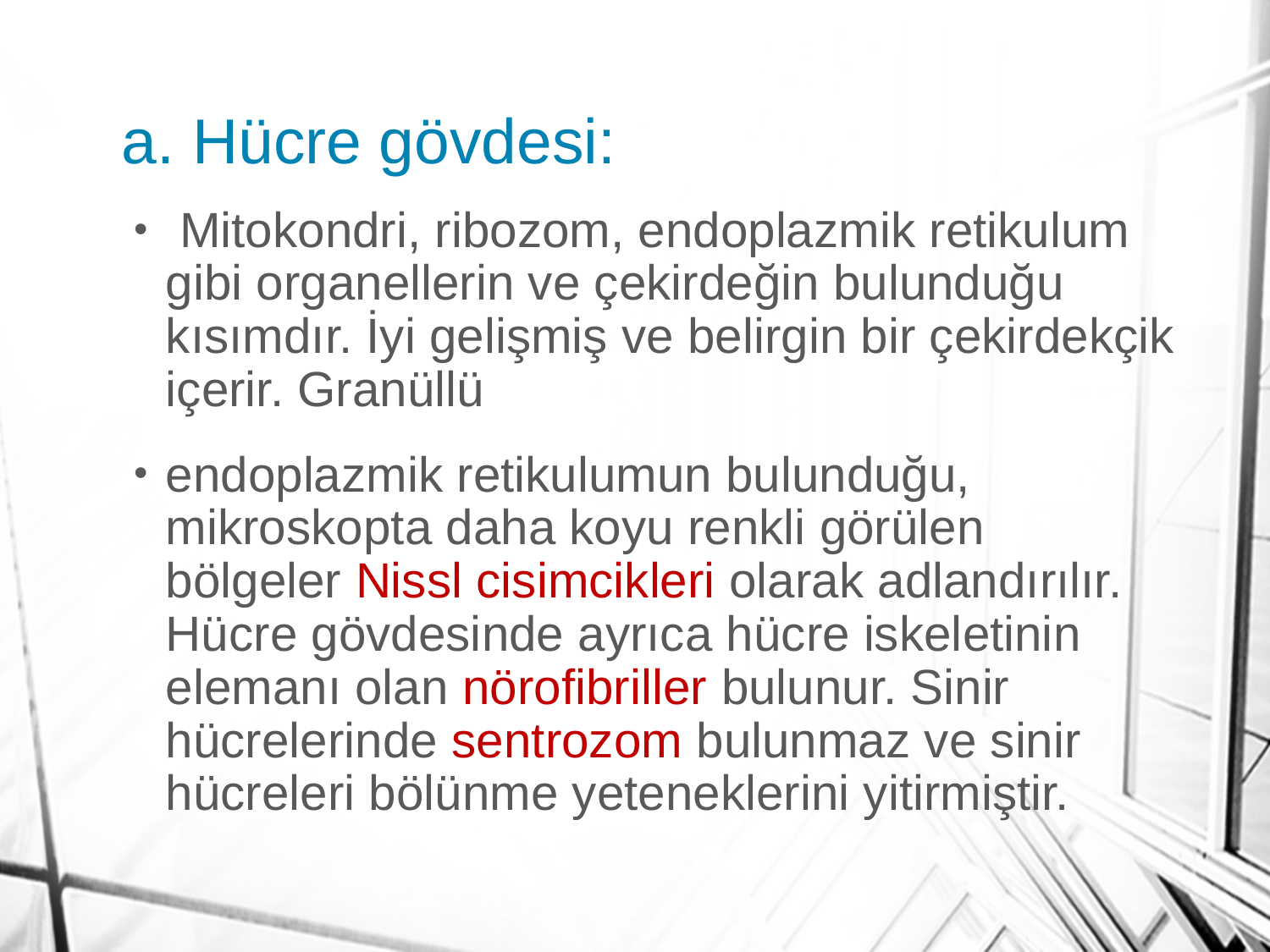

# a. Hücre gövdesi:
 Mitokondri, ribozom, endoplazmik retikulum gibi organellerin ve çekirdeğin bulunduğu kısımdır. İyi gelişmiş ve belirgin bir çekirdekçik içerir. Granüllü
endoplazmik retikulumun bulunduğu, mikroskopta daha koyu renkli görülen bölgeler Nissl cisimcikleri olarak adlandırılır. Hücre gövdesinde ayrıca hücre iskeletinin elemanı olan nörofibriller bulunur. Sinir hücrelerinde sentrozom bulunmaz ve sinir hücreleri bölünme yeteneklerini yitirmiştir.